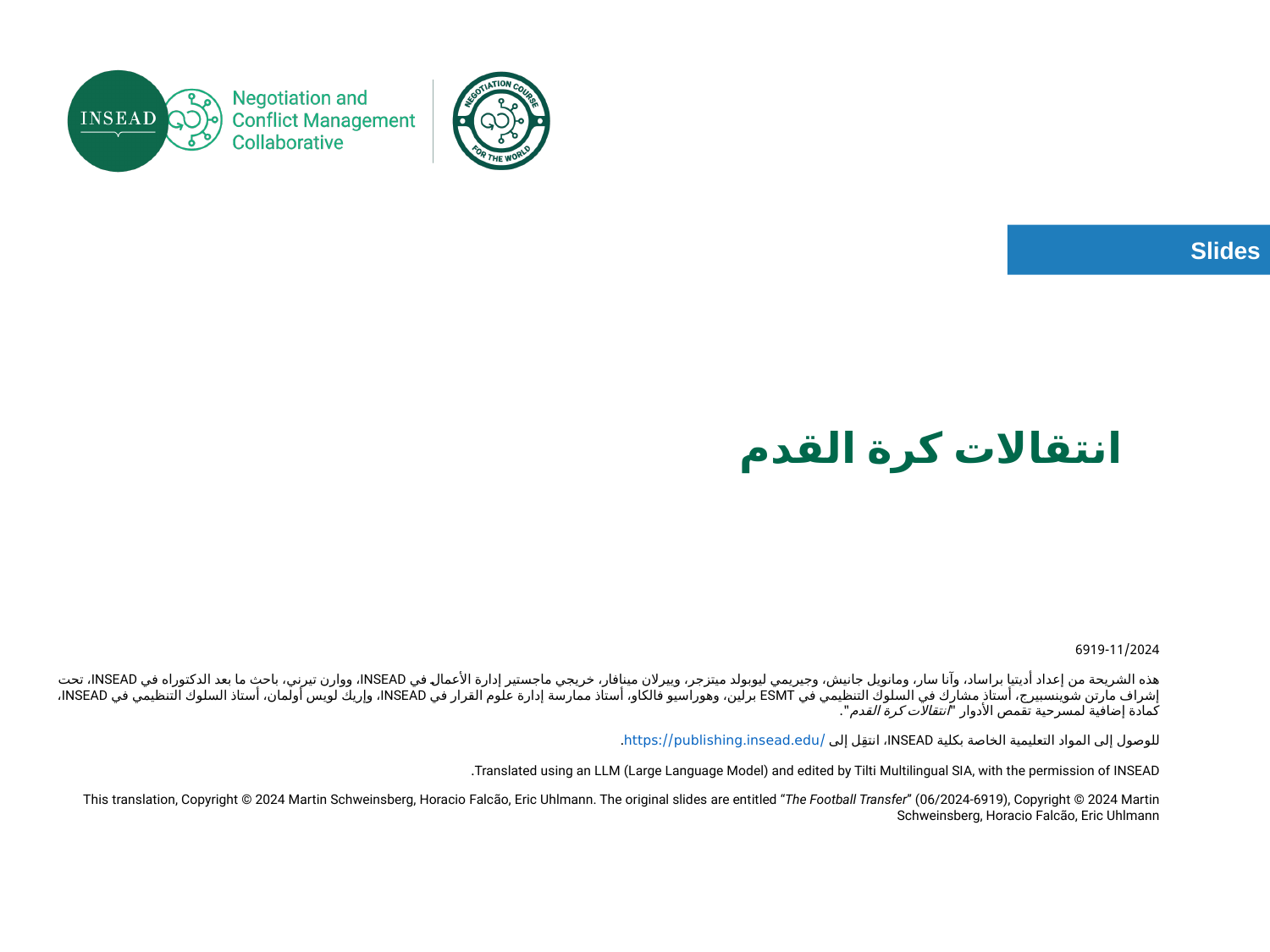

# انتقالات كرة القدم

6919-11/2024
هذه الشريحة من إعداد أديتيا براساد، وآنا سار، ومانويل جانيش، وجيريمي ليوبولد ميتزجر، وييرلان مينافار، خريجي ماجستير إدارة الأعمال في INSEAD، ووارن تيرني، باحث ما بعد الدكتوراه في INSEAD، تحت إشراف مارتن شوينسبيرج، أستاذ مشارك في السلوك التنظيمي في ESMT برلين، وهوراسيو فالكاو، أستاذ ممارسة إدارة علوم القرار في INSEAD، وإريك لويس أولمان، أستاذ السلوك التنظيمي في INSEAD، كمادة إضافية لمسرحية تقمص الأدوار "انتقالات كرة القدم".
للوصول إلى المواد التعليمية الخاصة بكلية INSEAD، انتقِل إلى https://publishing.insead.edu/.
Translated using an LLM (Large Language Model) and edited by Tilti Multilingual SIA, with the permission of INSEAD.
This translation, Copyright © 2024 Martin Schweinsberg, Horacio Falcão, Eric Uhlmann. The original slides are entitled “The Football Transfer” (06/2024-6919), Copyright © 2024 Martin Schweinsberg, Horacio Falcão, Eric Uhlmann